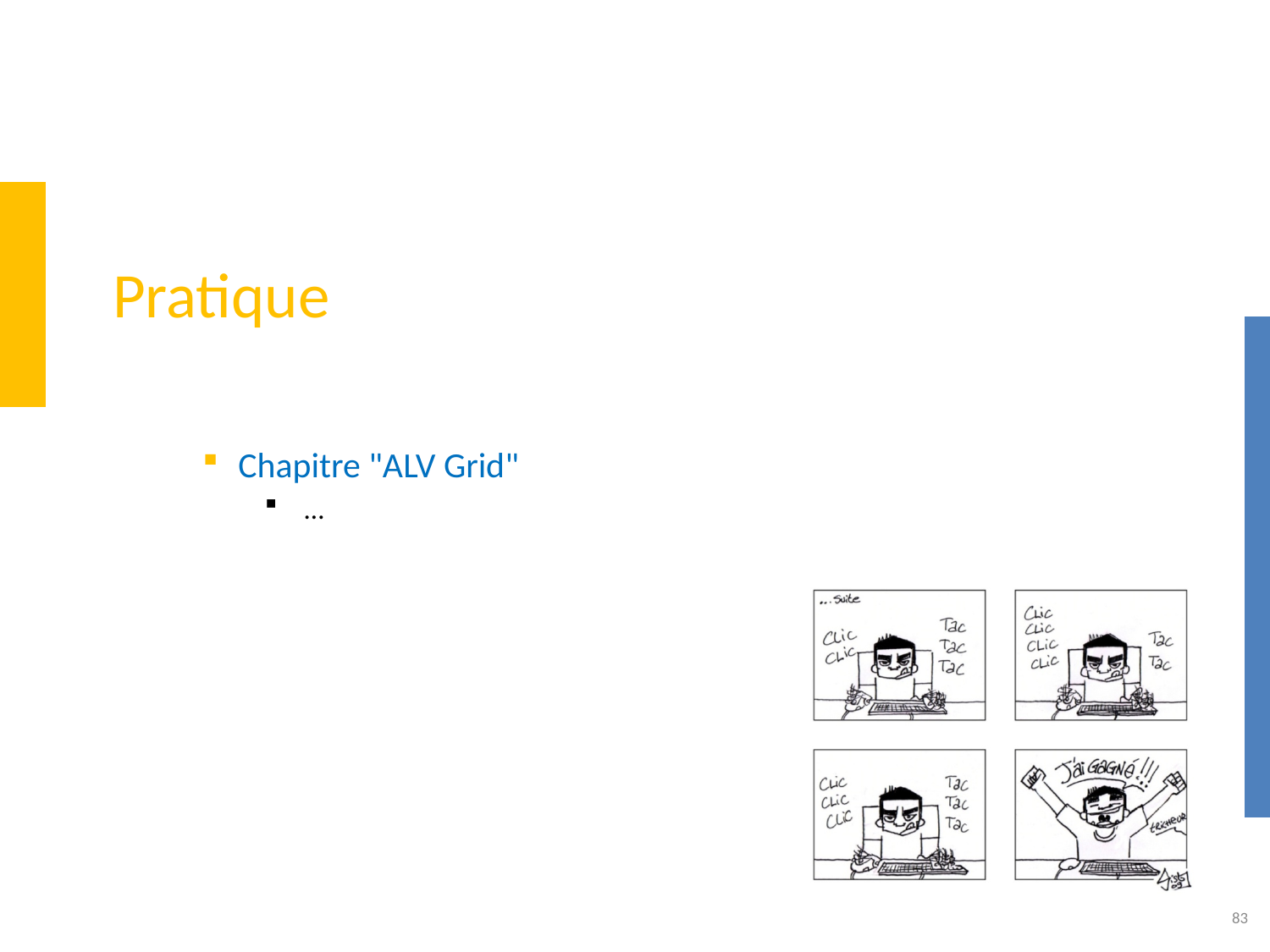

# Pratique
Chapitre "ALV Grid"
…
83